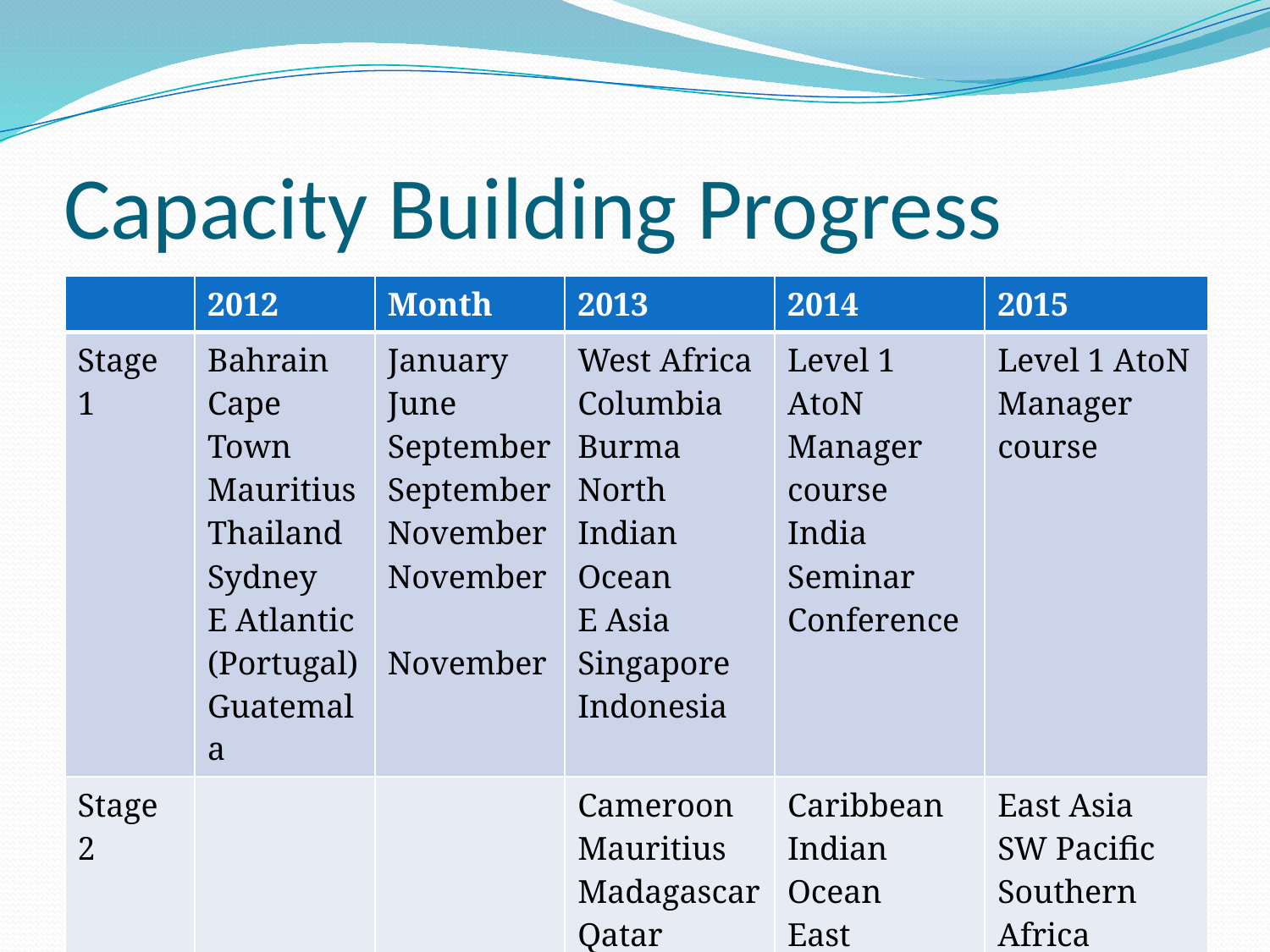

# Capacity Building Progress
|  | 2012 | Month | 2013 | 2014 | 2015 |
| --- | --- | --- | --- | --- | --- |
| Stage 1 | Bahrain Cape Town Mauritius Thailand Sydney E Atlantic (Portugal) Guatemala | January June September September November November November | West Africa Columbia Burma North Indian Ocean E Asia Singapore Indonesia | Level 1 AtoN Manager course India Seminar Conference | Level 1 AtoN Manager course |
| Stage 2 |  |  | Cameroon Mauritius Madagascar Qatar SW Pacific | Caribbean Indian Ocean East Atlantic East Asia SW Pacific | East Asia SW Pacific Southern Africa |